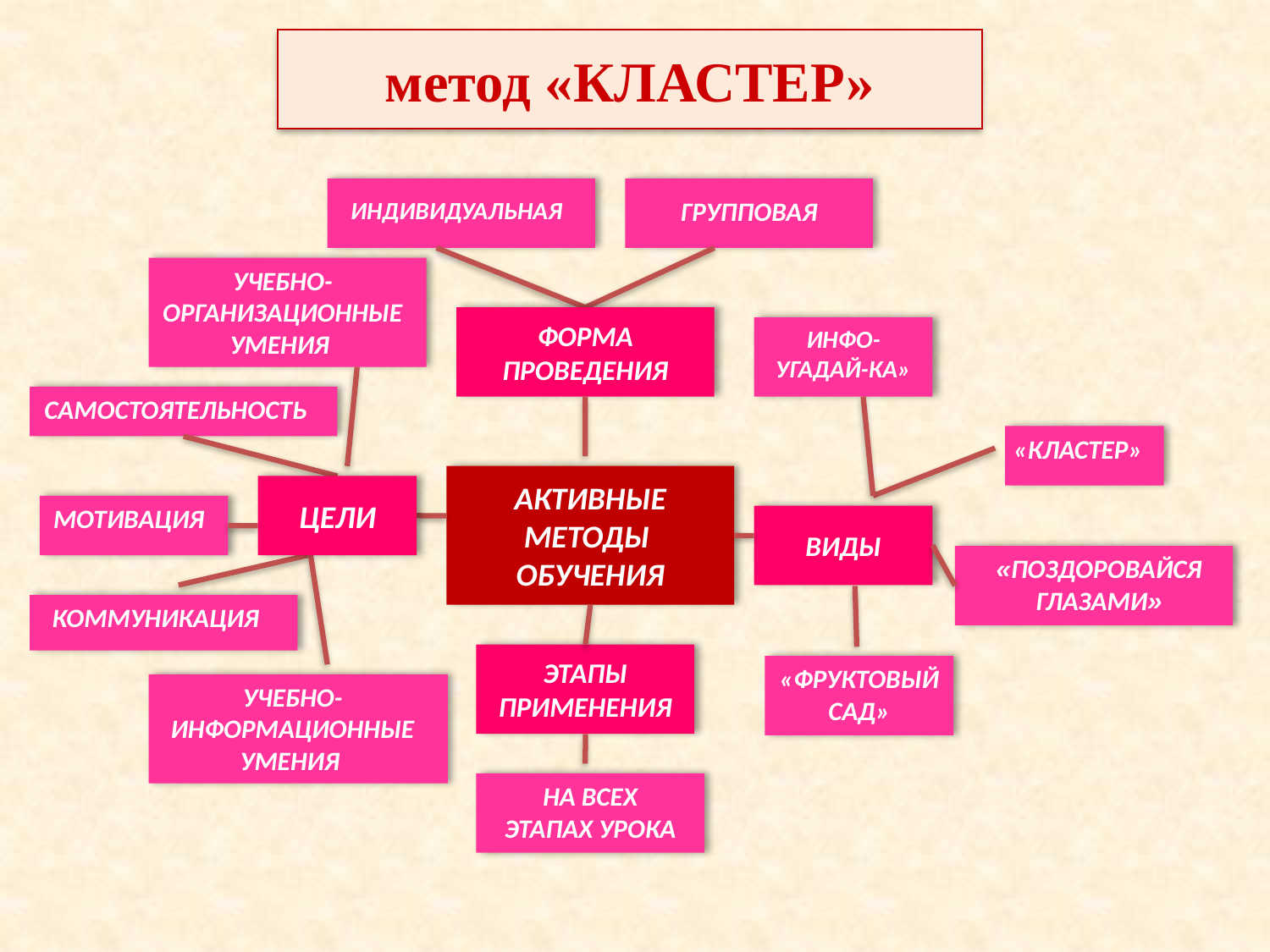

метод «КЛАСТЕР»

ГРУППОВАЯ
ИНДИВИДУАЛЬНАЯ

УЧЕБНО-ОРГАНИЗАЦИОННЫЕ УМЕНИЯ
ФОРМА ПРОВЕДЕНИЯ

ИНФО-
УГАДАЙ-КА»

САМОСТОЯТЕЛЬНОСТЬ
«КЛАСТЕР»

АКТИВНЫЕ МЕТОДЫ  ОБУЧЕНИЯ
ЦЕЛИ

МОТИВАЦИЯ
ВИДЫ

«ПОЗДОРОВАЙСЯ ГЛАЗАМИ»

КОММУНИКАЦИЯ
ЭТАПЫ ПРИМЕНЕНИЯ

«ФРУКТОВЫЙ САД»

УЧЕБНО-ИНФОРМАЦИОННЫЕ УМЕНИЯ

НА ВСЕХ ЭТАПАХ УРОКА